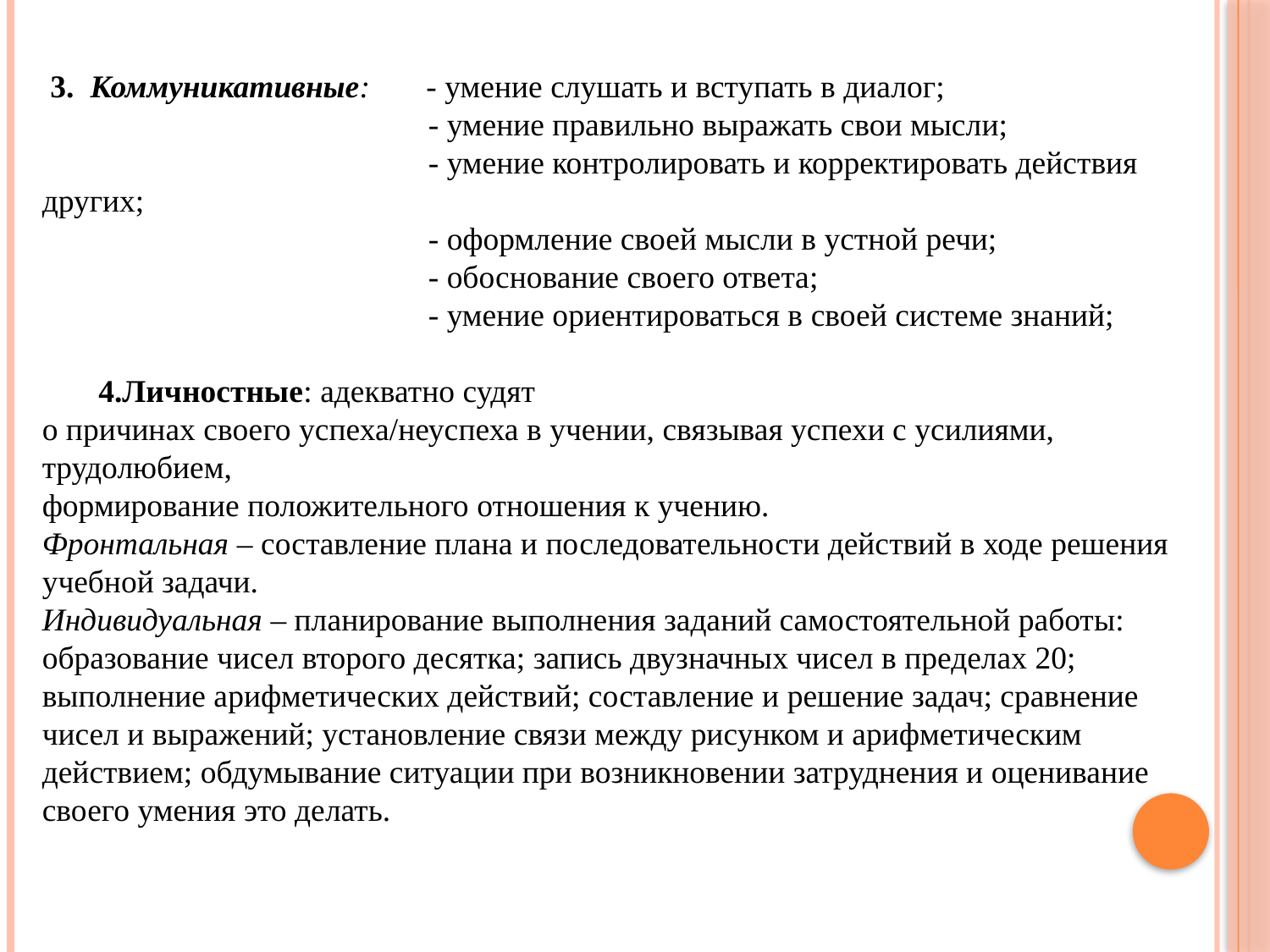

3.  Коммуникативные:       - умение слушать и вступать в диалог;
                                                - умение правильно выражать свои мысли;
                                                - умение контролировать и корректировать действия других;
                                                - оформление своей мысли в устной речи;
                                                - обоснование своего ответа;
                                                - умение ориентироваться в своей системе знаний;

       4.Личностные: адекватно судят
о причинах своего успеха/неуспеха в учении, связывая успехи с усилиями, трудолюбием,
формирование положительного отношения к учению.
Фронтальная – составление плана и последовательности действий в ходе решения учебной задачи.
Индивидуальная – планирование выполнения заданий самостоятельной работы: образование чисел второго десятка; запись двузначных чисел в пределах 20; выполнение арифметических действий; составление и решение задач; сравнение чисел и выражений; установление связи между рисунком и арифметическим действием; обдумывание ситуации при возникновении затруднения и оценивание своего умения это делать.